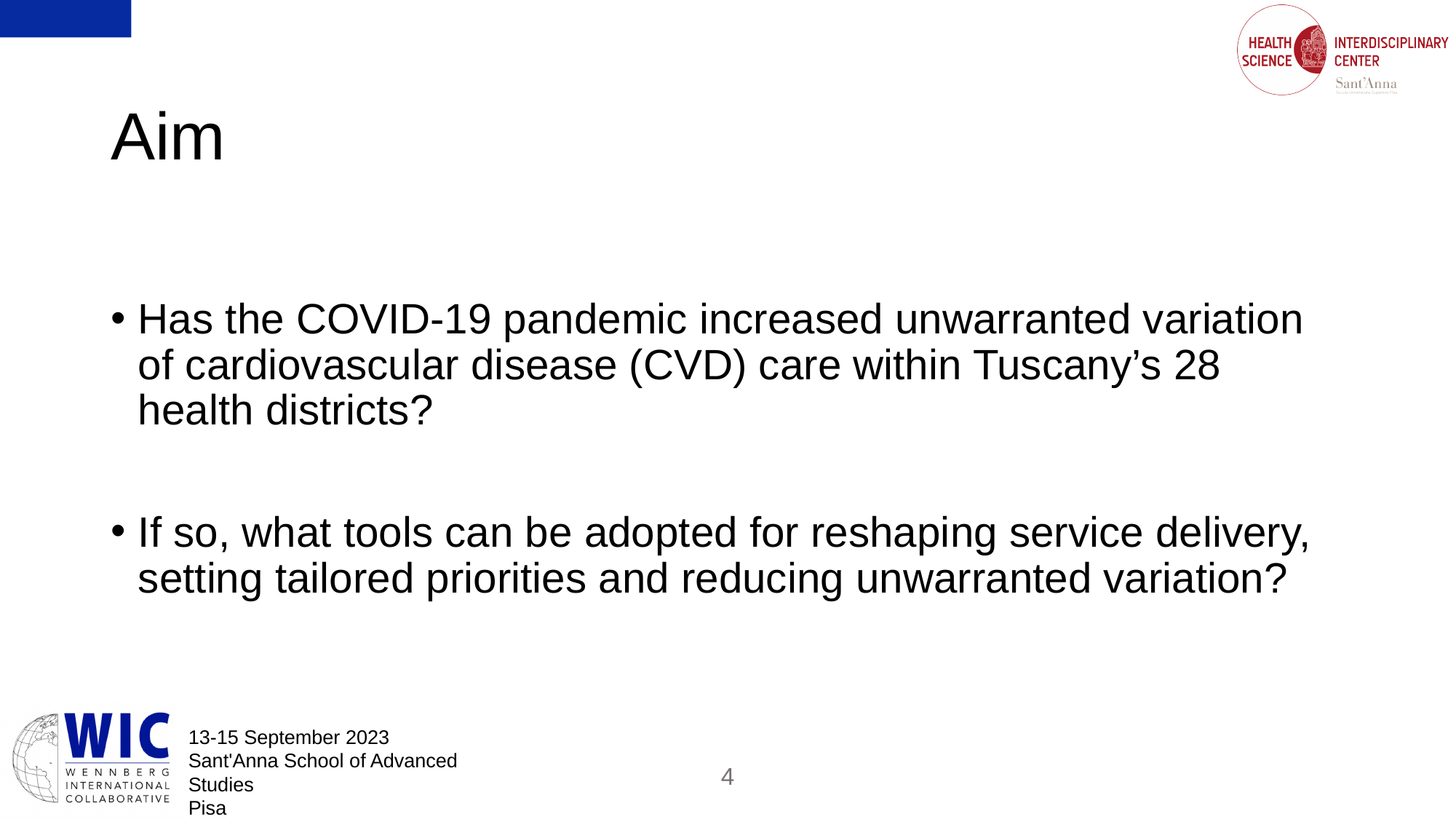

# Aim

Has the COVID-19 pandemic increased unwarranted variation of cardiovascular disease (CVD) care within Tuscany’s 28 health districts?

If so, what tools can be adopted for reshaping service delivery, setting tailored priorities and reducing unwarranted variation?

4